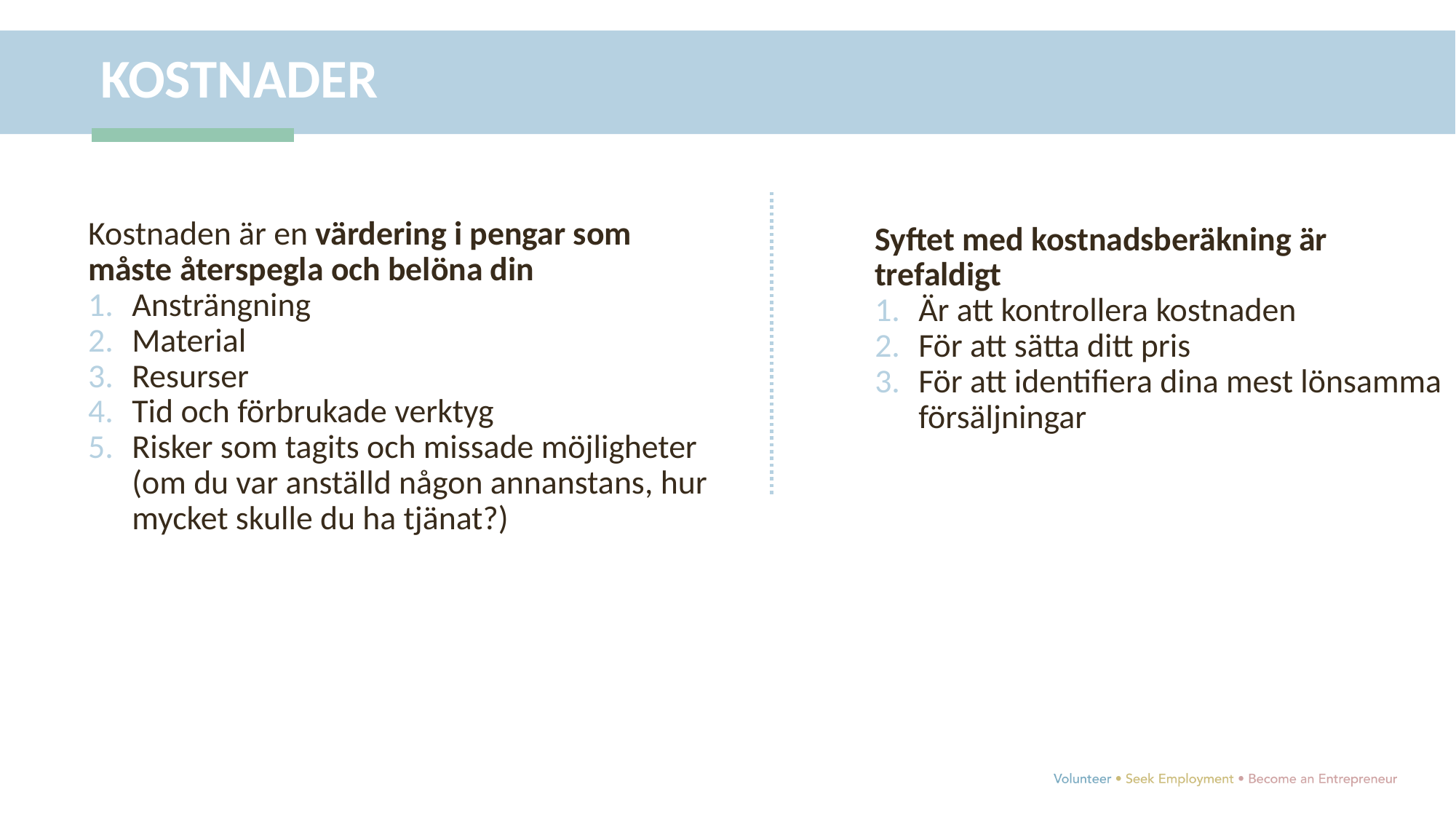

KOSTNADER
Kostnaden är en värdering i pengar som måste återspegla och belöna din
Ansträngning
Material
Resurser
Tid och förbrukade verktyg
Risker som tagits och missade möjligheter (om du var anställd någon annanstans, hur mycket skulle du ha tjänat?)

Syftet med kostnadsberäkning är trefaldigt
Är att kontrollera kostnaden
För att sätta ditt pris
För att identifiera dina mest lönsamma försäljningar